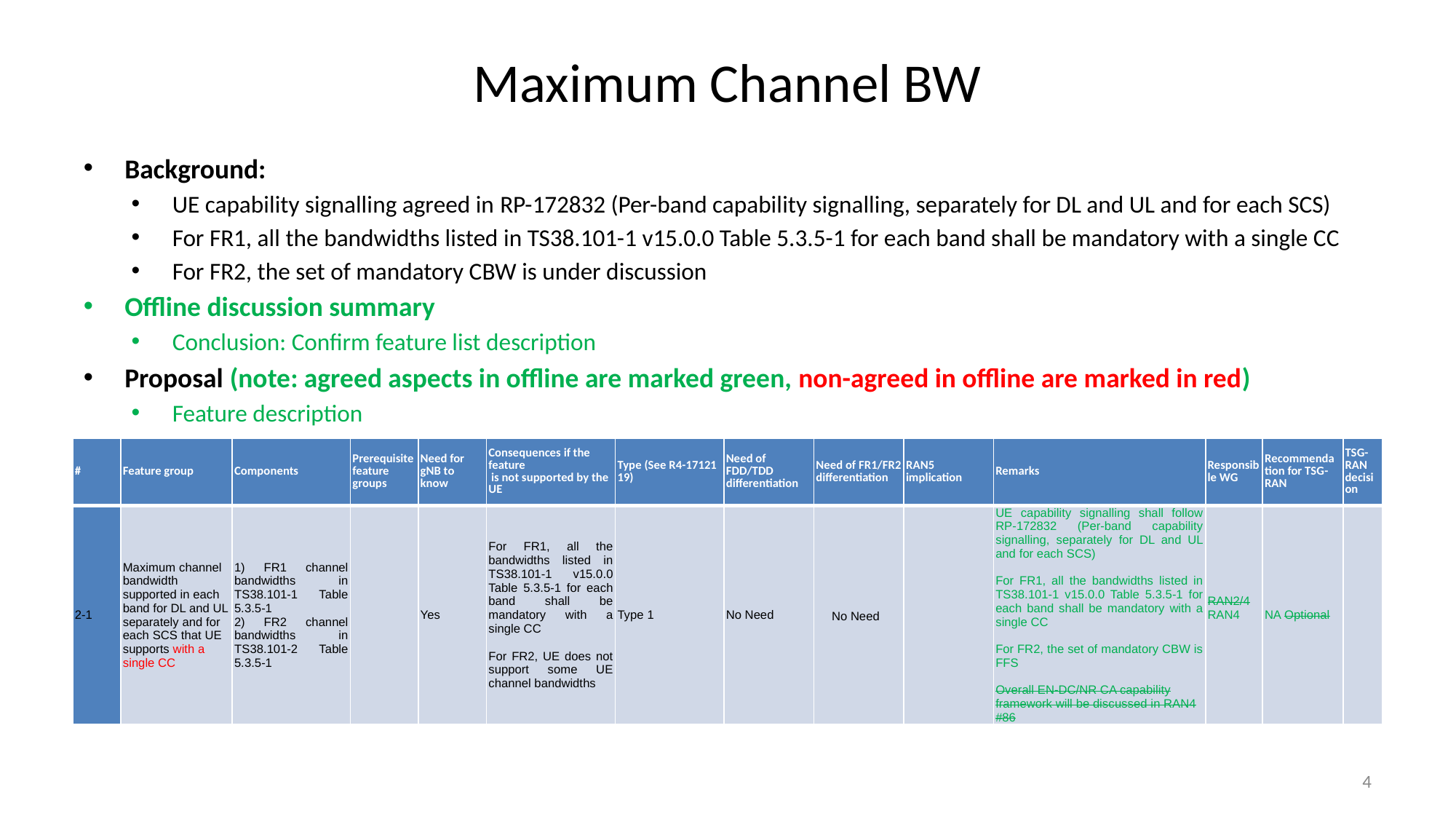

# Maximum Channel BW
Background:
UE capability signalling agreed in RP-172832 (Per-band capability signalling, separately for DL and UL and for each SCS)
For FR1, all the bandwidths listed in TS38.101-1 v15.0.0 Table 5.3.5-1 for each band shall be mandatory with a single CC
For FR2, the set of mandatory CBW is under discussion
Offline discussion summary
Conclusion: Confirm feature list description
Proposal (note: agreed aspects in offline are marked green, non-agreed in offline are marked in red)
Feature description
| # | Feature group | Components | Prerequisite feature groups | Need for gNB to know | Consequences if the feature is not supported by the UE | Type (See R4-17121 19) | Need of FDD/TDD differentiation | Need of FR1/FR2 differentiation | RAN5 implication | Remarks | Responsible WG | Recommendation for TSG-RAN | TSG-RAN decision |
| --- | --- | --- | --- | --- | --- | --- | --- | --- | --- | --- | --- | --- | --- |
| 2-1 | Maximum channel bandwidth supported in each band for DL and UL separately and for each SCS that UE supports with a single CC | 1) FR1 channel bandwidths in TS38.101-1 Table 5.3.5-1 2) FR2 channel bandwidths in TS38.101-2 Table 5.3.5-1 |  | Yes | For FR1, all the bandwidths listed in TS38.101-1 v15.0.0 Table 5.3.5-1 for each band shall be mandatory with a single CC For FR2, UE does not support some UE channel bandwidths | Type 1 | No Need | No Need |  | UE capability signalling shall follow RP-172832 (Per-band capability signalling, separately for DL and UL and for each SCS) For FR1, all the bandwidths listed in TS38.101-1 v15.0.0 Table 5.3.5-1 for each band shall be mandatory with a single CC For FR2, the set of mandatory CBW is FFS Overall EN-DC/NR CA capability framework will be discussed in RAN4 #86 | RAN2/4 RAN4 | NA Optional |  |
4